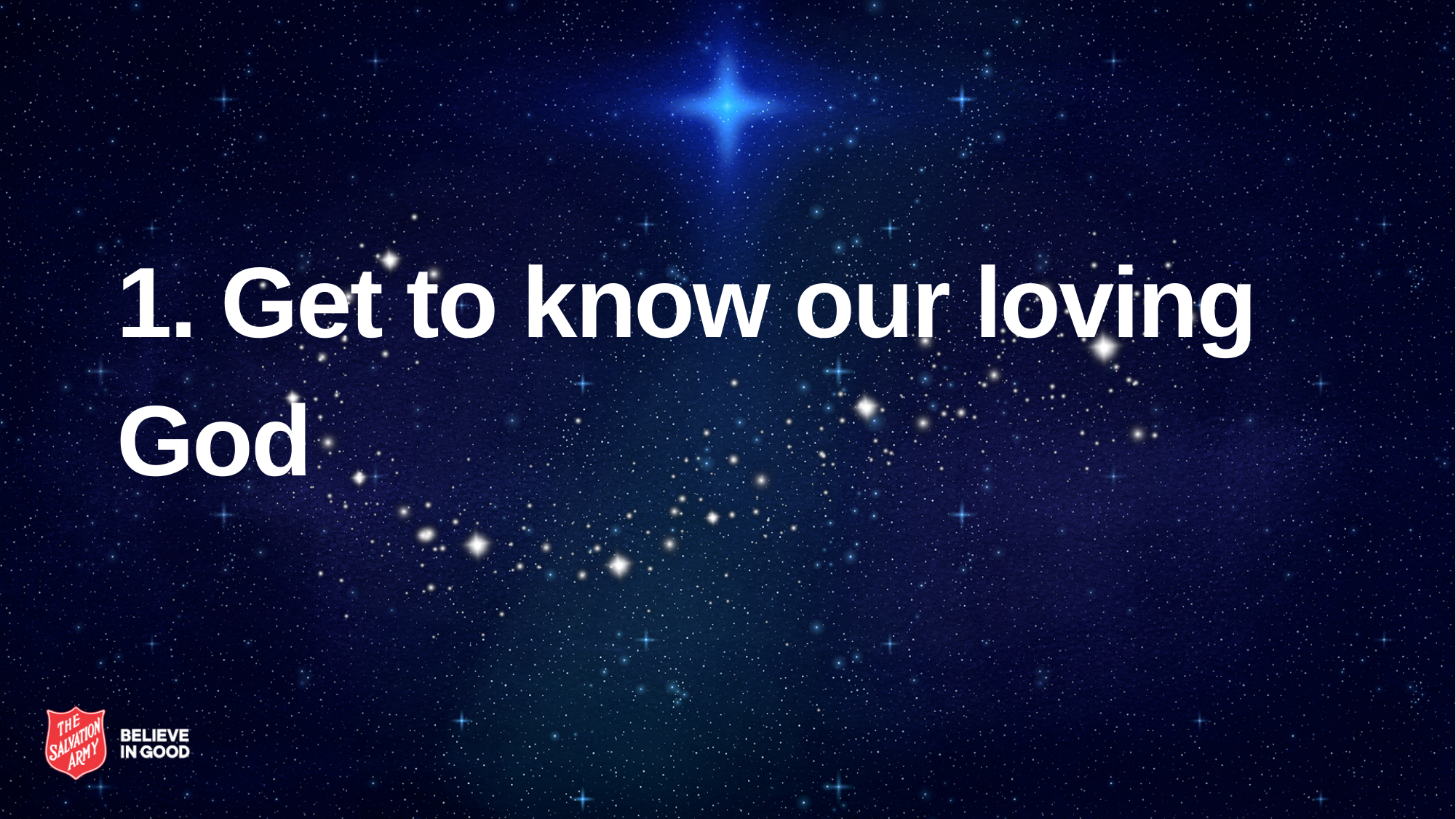

# 1. Get to know our loving God